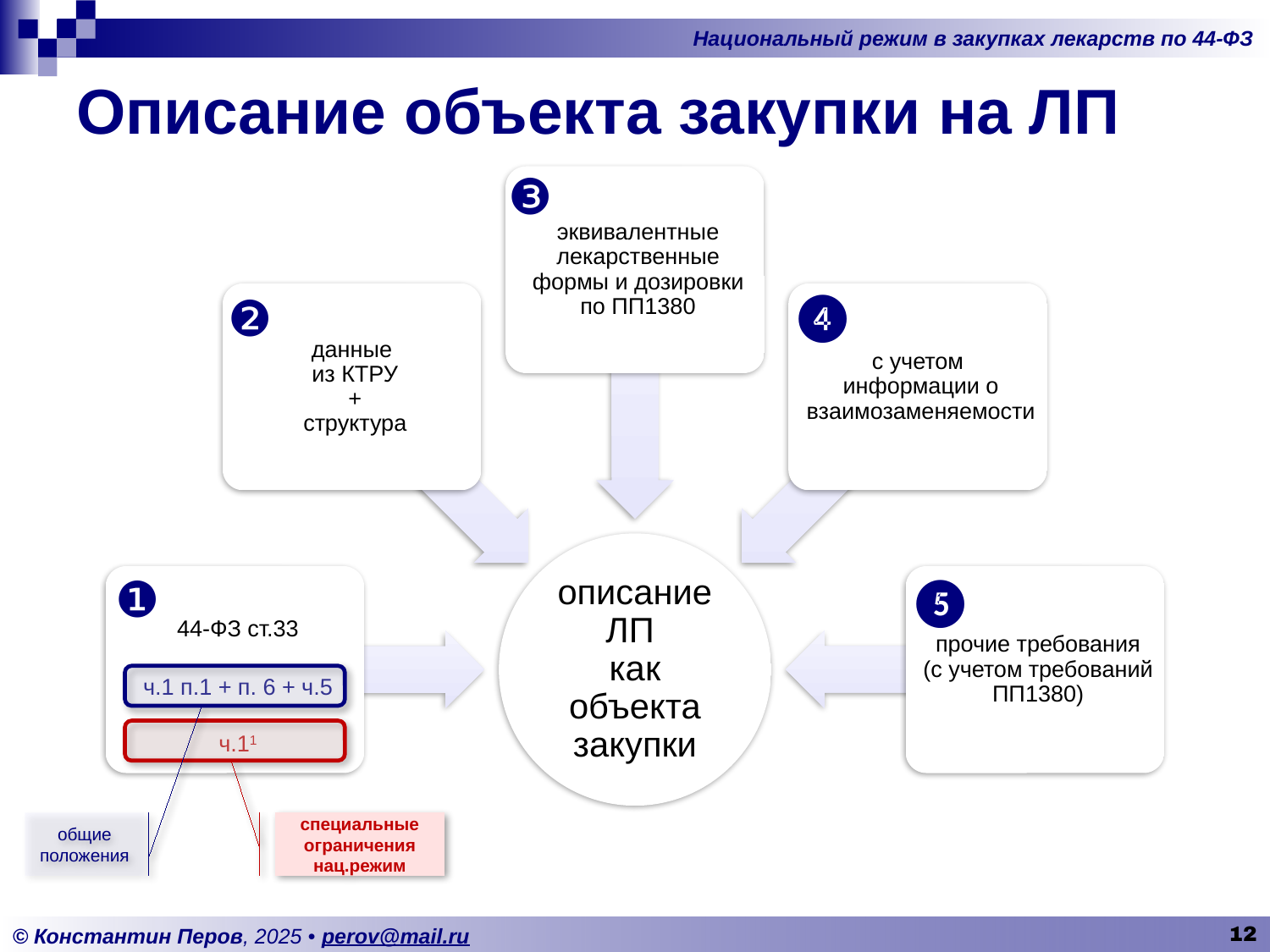

# Описание объекта закупки на ЛП
❸
описание ЛП
как объекта закупки

44-ФЗ ст.33
ч.1 п.1 + п. 6 + ч.5
ч.11
данные
из КТРУ
+
структура
эквивалентные лекарственные формы и дозировки по ПП1380
с учетом
информации о взаимозаменяемости
прочие требования
(с учетом требований ПП1380)
❹
❷
❶
❺

общие положения
специальные ограничения нац.режим
12